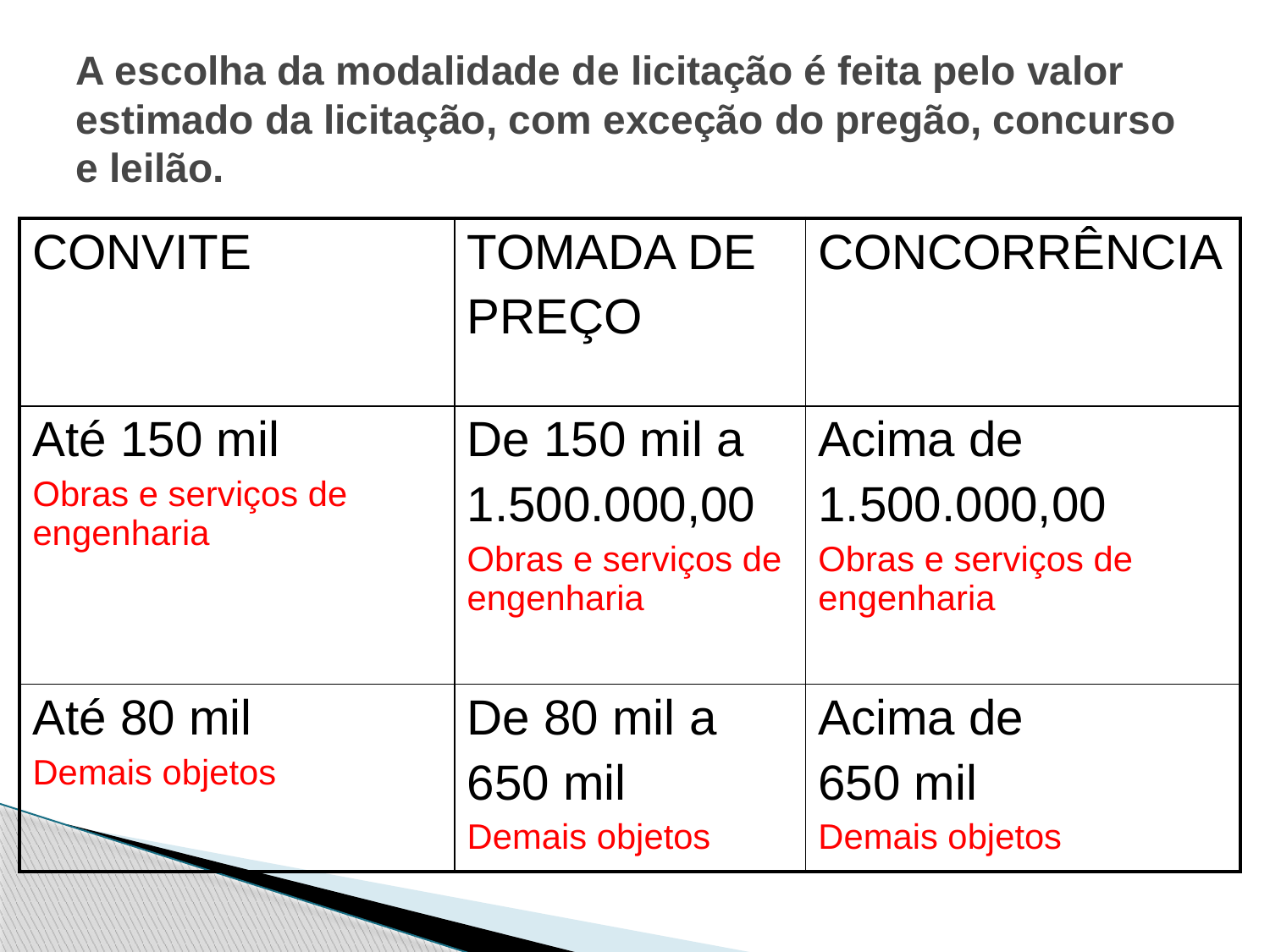

# A escolha da modalidade de licitação é feita pelo valor estimado da licitação, com exceção do pregão, concurso e leilão.
| CONVITE | TOMADA DE PREÇO | CONCORRÊNCIA |
| --- | --- | --- |
| Até 150 mil Obras e serviços de engenharia | De 150 mil a 1.500.000,00 Obras e serviços de engenharia | Acima de 1.500.000,00 Obras e serviços de engenharia |
| Até 80 mil Demais objetos | De 80 mil a 650 mil Demais objetos | Acima de 650 mil Demais objetos |